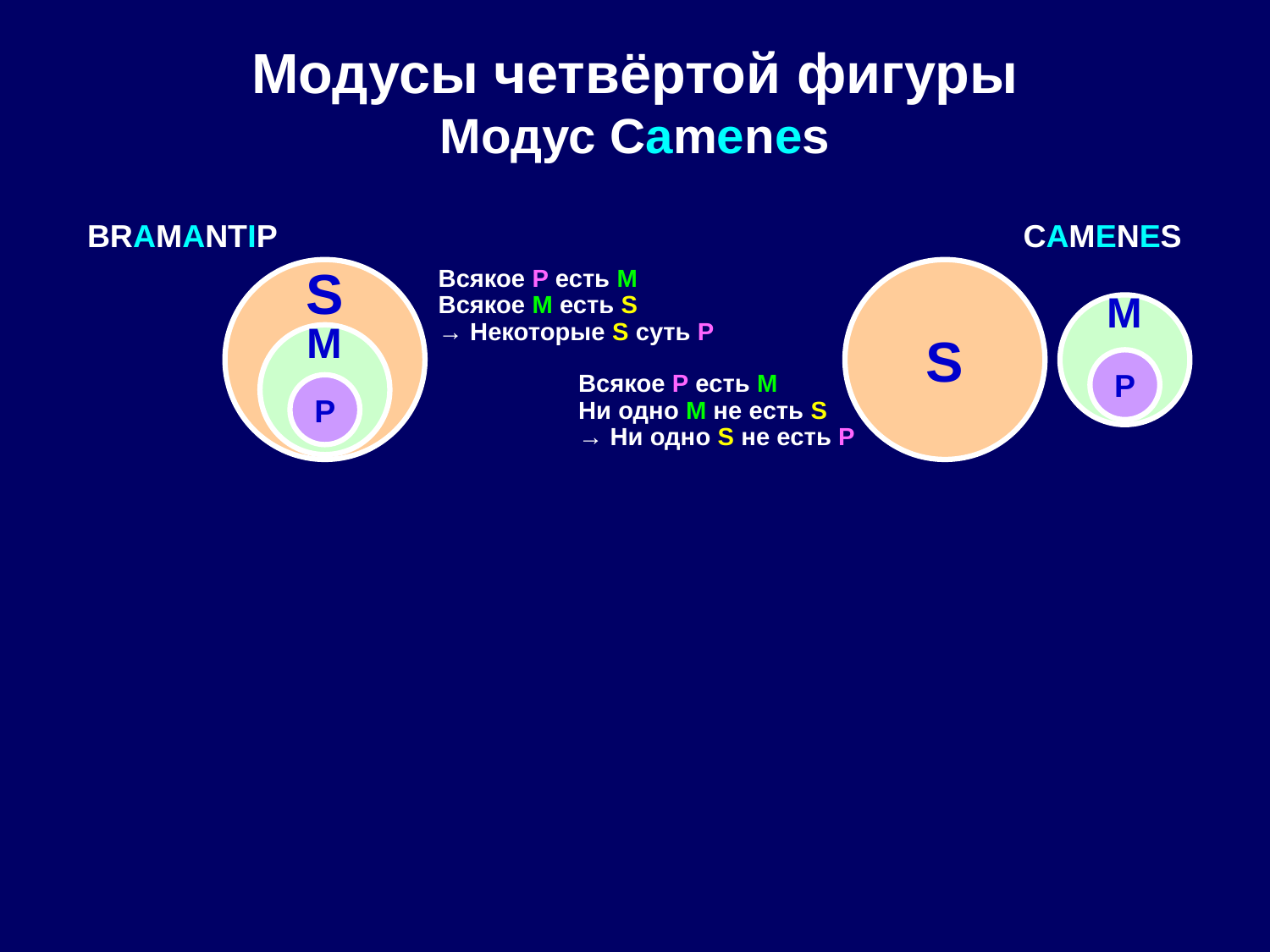

# Модусы четвёртой фигуры Модус Camenes
BRAMANTIP
CAMENES
S
S
Всякое P есть M
Всякое M есть S
→ Некоторые S суть P
M
M
P
Всякое P есть M
Ни одно M не есть S
→ Ни одно S не есть P
P